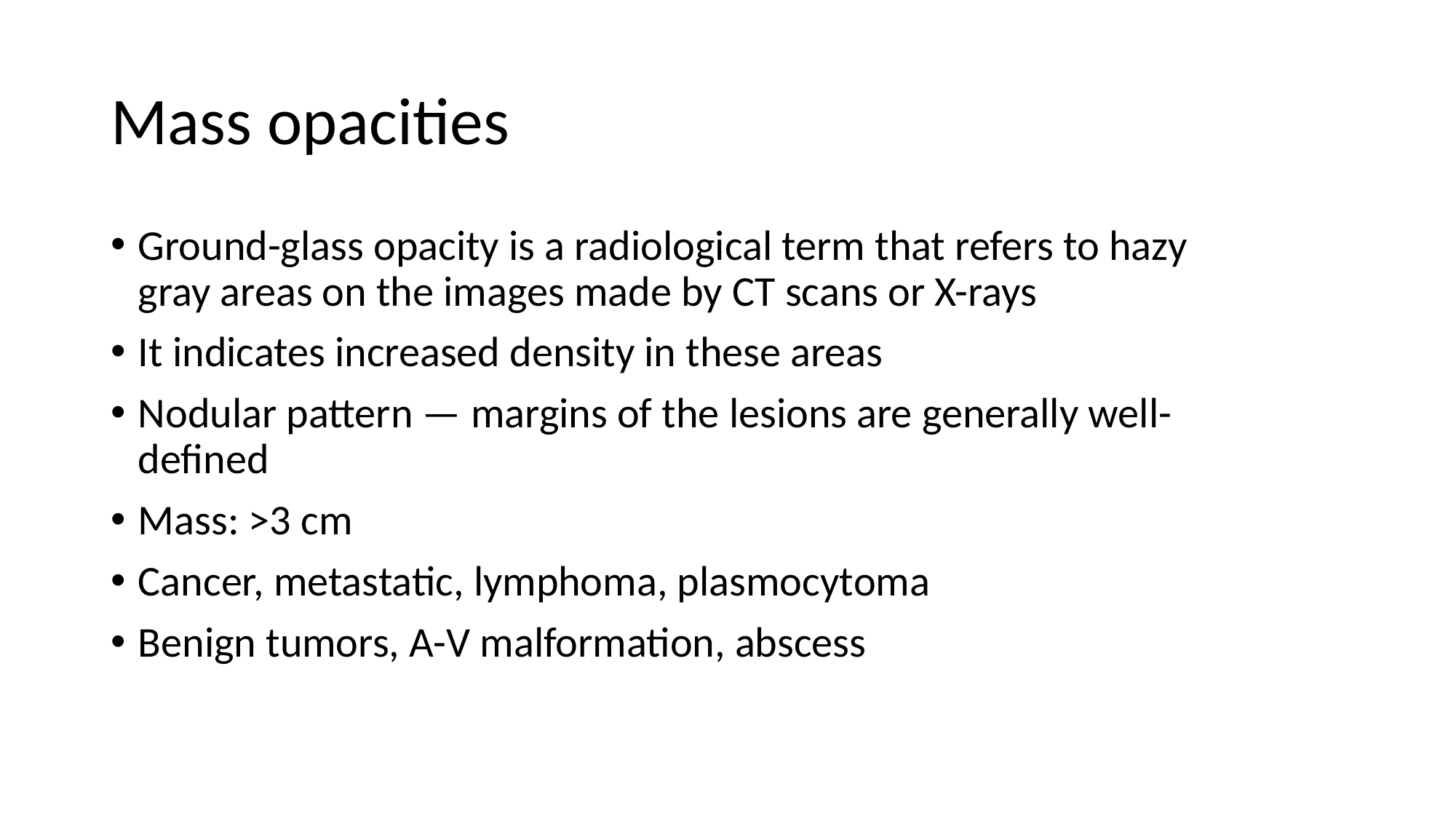

# Mass opacities
Ground-glass opacity is a radiological term that refers to hazy gray areas on the images made by CT scans or X-rays
It indicates increased density in these areas
Nodular pattern — margins of the lesions are generally well-defined
Mass: >3 cm
Cancer, metastatic, lymphoma, plasmocytoma
Benign tumors, A-V malformation, abscess